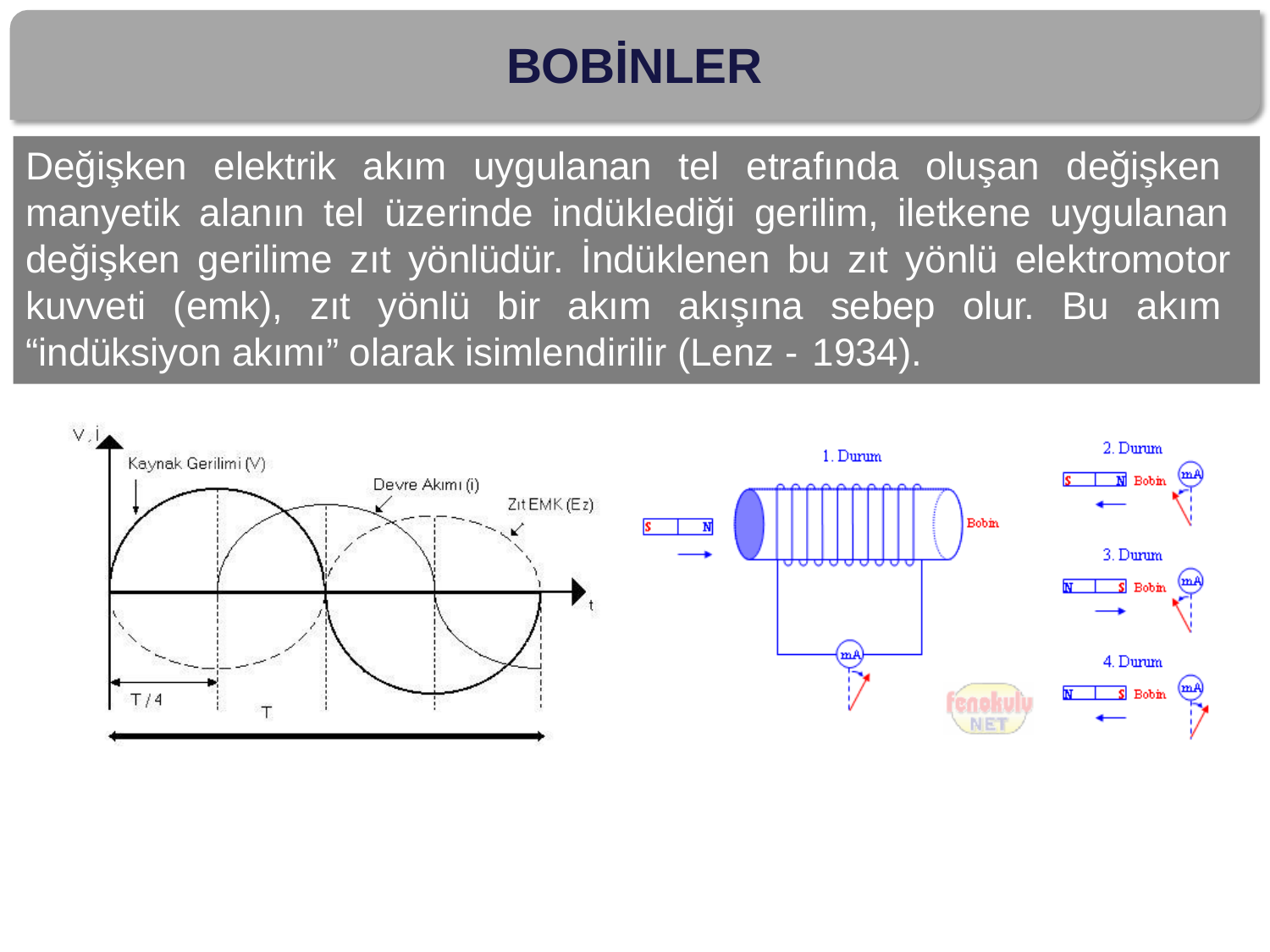

# BOBİNLER

Değişken elektrik akım uygulanan tel etrafında oluşan değişken  manyetik alanın tel üzerinde indüklediği gerilim, iletkene uygulanan  değişken gerilime zıt yönlüdür. İndüklenen bu zıt yönlü elektromotor  kuvveti (emk), zıt yönlü bir akım akışına sebep olur. Bu akım  “indüksiyon akımı” olarak isimlendirilir (Lenz - 1934).